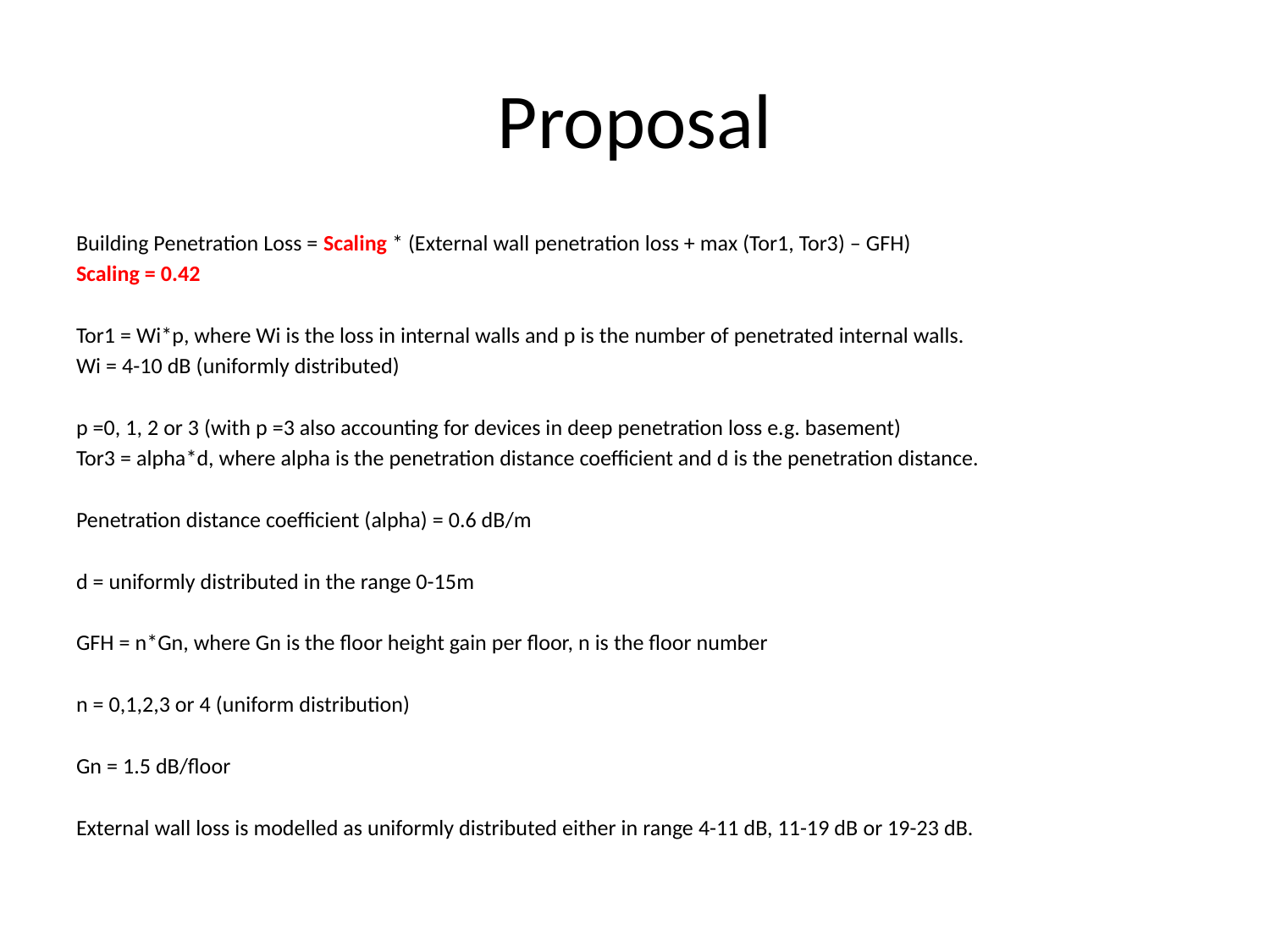

# Proposal
Building Penetration Loss = Scaling * (External wall penetration loss + max (Tor1, Tor3) – GFH)
Scaling = 0.42

Tor1 = Wi*p, where Wi is the loss in internal walls and p is the number of penetrated internal walls.
Wi = 4-10 dB (uniformly distributed)

p =0, 1, 2 or 3 (with p =3 also accounting for devices in deep penetration loss e.g. basement)
Tor3 = alpha*d, where alpha is the penetration distance coefficient and d is the penetration distance.

Penetration distance coefficient (alpha) = 0.6 dB/m

d = uniformly distributed in the range 0-15m

GFH = n*Gn, where Gn is the floor height gain per floor, n is the floor number

n = 0,1,2,3 or 4 (uniform distribution)

Gn = 1.5 dB/floor

External wall loss is modelled as uniformly distributed either in range 4-11 dB, 11-19 dB or 19-23 dB.